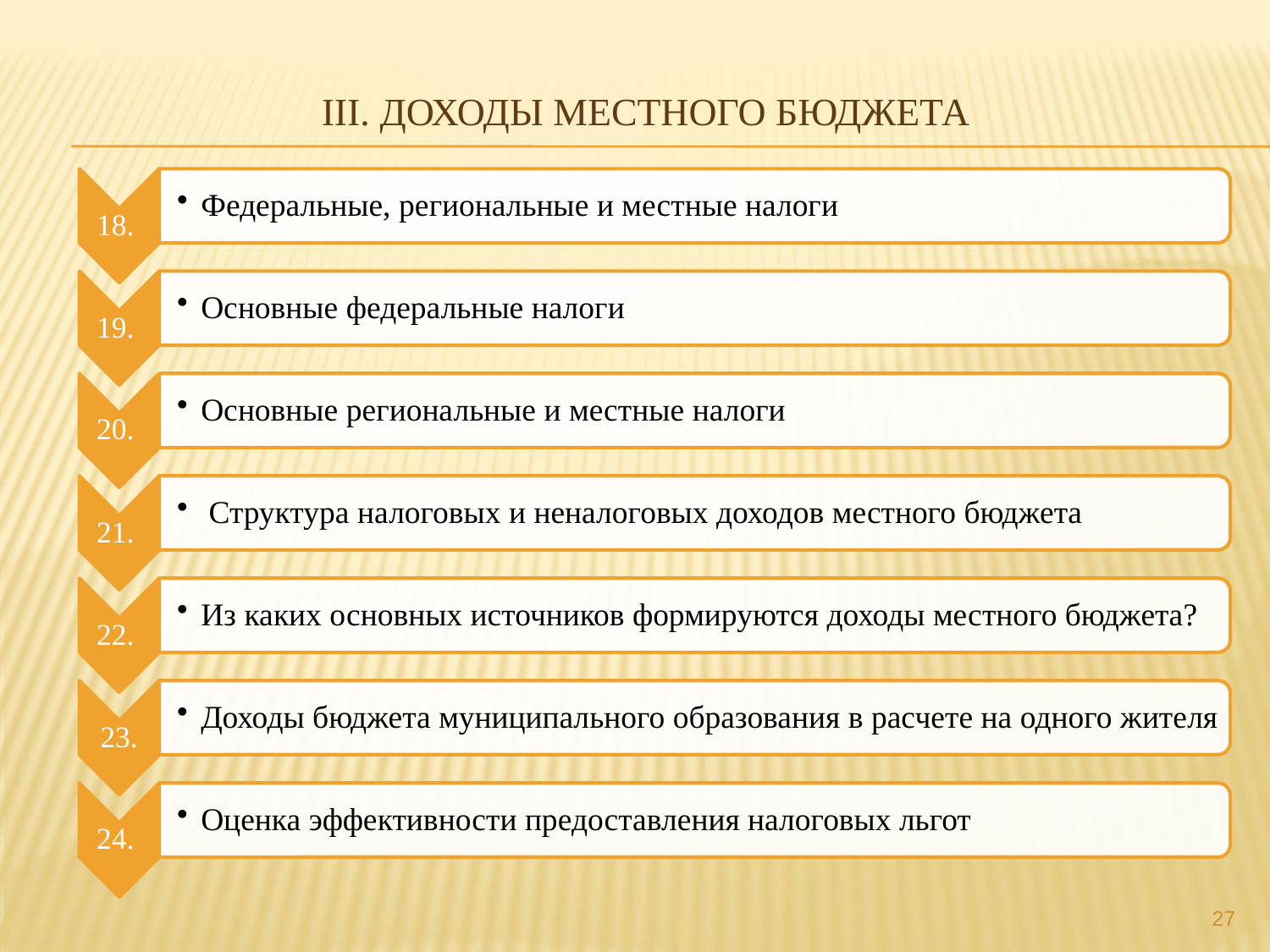

# III. Доходы местного бюджета
18.
Федеральные, региональные и местные налоги
19.
Основные федеральные налоги
20.
Основные региональные и местные налоги
21.
 Структура налоговых и неналоговых доходов местного бюджета
22.
Из каких основных источников формируются доходы местного бюджета?
23.
Доходы бюджета муниципального образования в расчете на одного жителя
24.
Оценка эффективности предоставления налоговых льгот
27